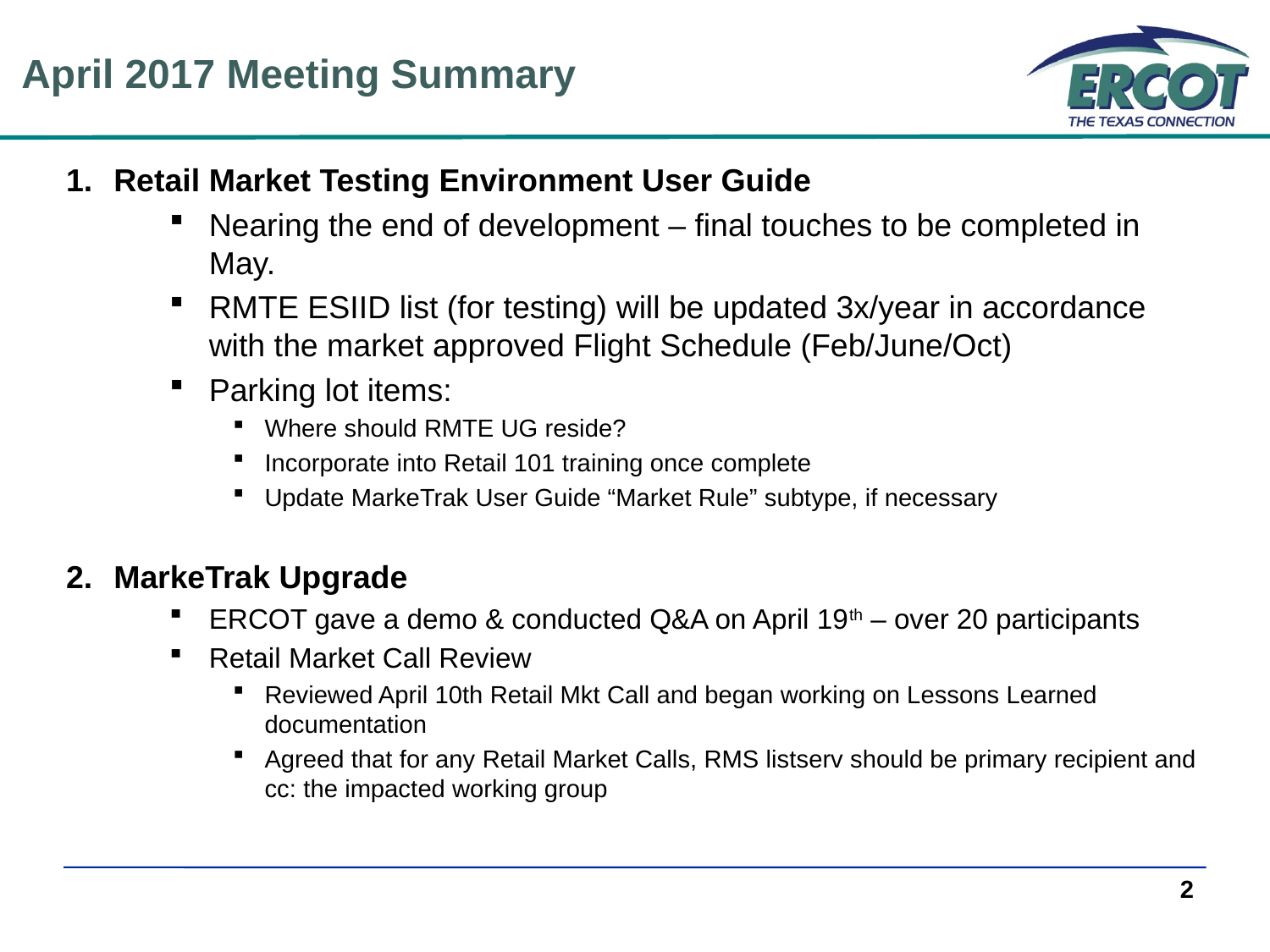

April 2017 Meeting Summary
Retail Market Testing Environment User Guide
Nearing the end of development – final touches to be completed in May.
RMTE ESIID list (for testing) will be updated 3x/year in accordance with the market approved Flight Schedule (Feb/June/Oct)
Parking lot items:
Where should RMTE UG reside?
Incorporate into Retail 101 training once complete
Update MarkeTrak User Guide “Market Rule” subtype, if necessary

MarkeTrak Upgrade
ERCOT gave a demo & conducted Q&A on April 19th – over 20 participants
Retail Market Call Review
Reviewed April 10th Retail Mkt Call and began working on Lessons Learned documentation
Agreed that for any Retail Market Calls, RMS listserv should be primary recipient and cc: the impacted working group

2